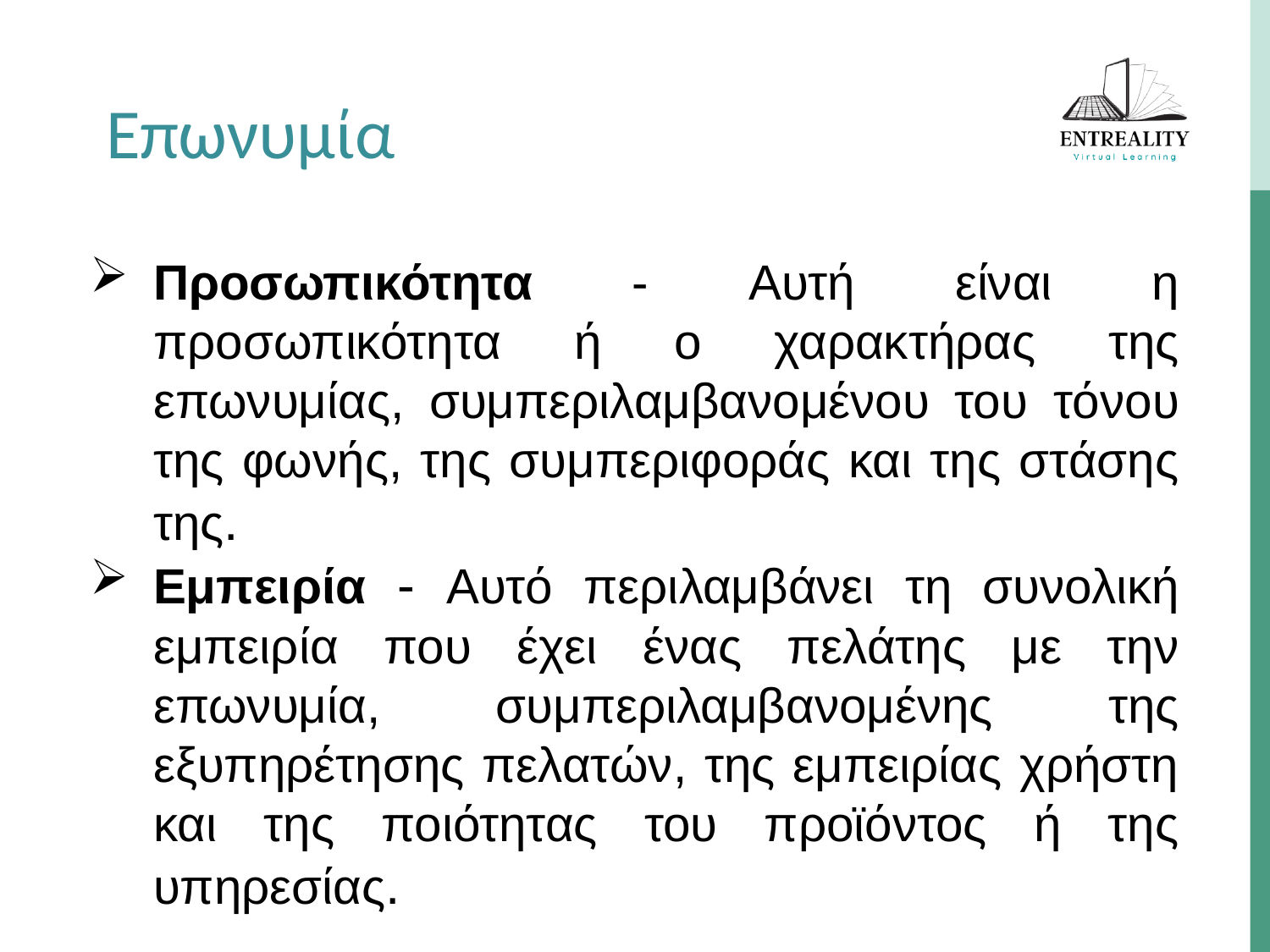

Επωνυμία

Προσωπικότητα - Αυτή είναι η προσωπικότητα ή ο χαρακτήρας της επωνυμίας, συμπεριλαμβανομένου του τόνου της φωνής, της συμπεριφοράς και της στάσης της.
Εμπειρία - Αυτό περιλαμβάνει τη συνολική εμπειρία που έχει ένας πελάτης με την επωνυμία, συμπεριλαμβανομένης της εξυπηρέτησης πελατών, της εμπειρίας χρήστη και της ποιότητας του προϊόντος ή της υπηρεσίας.